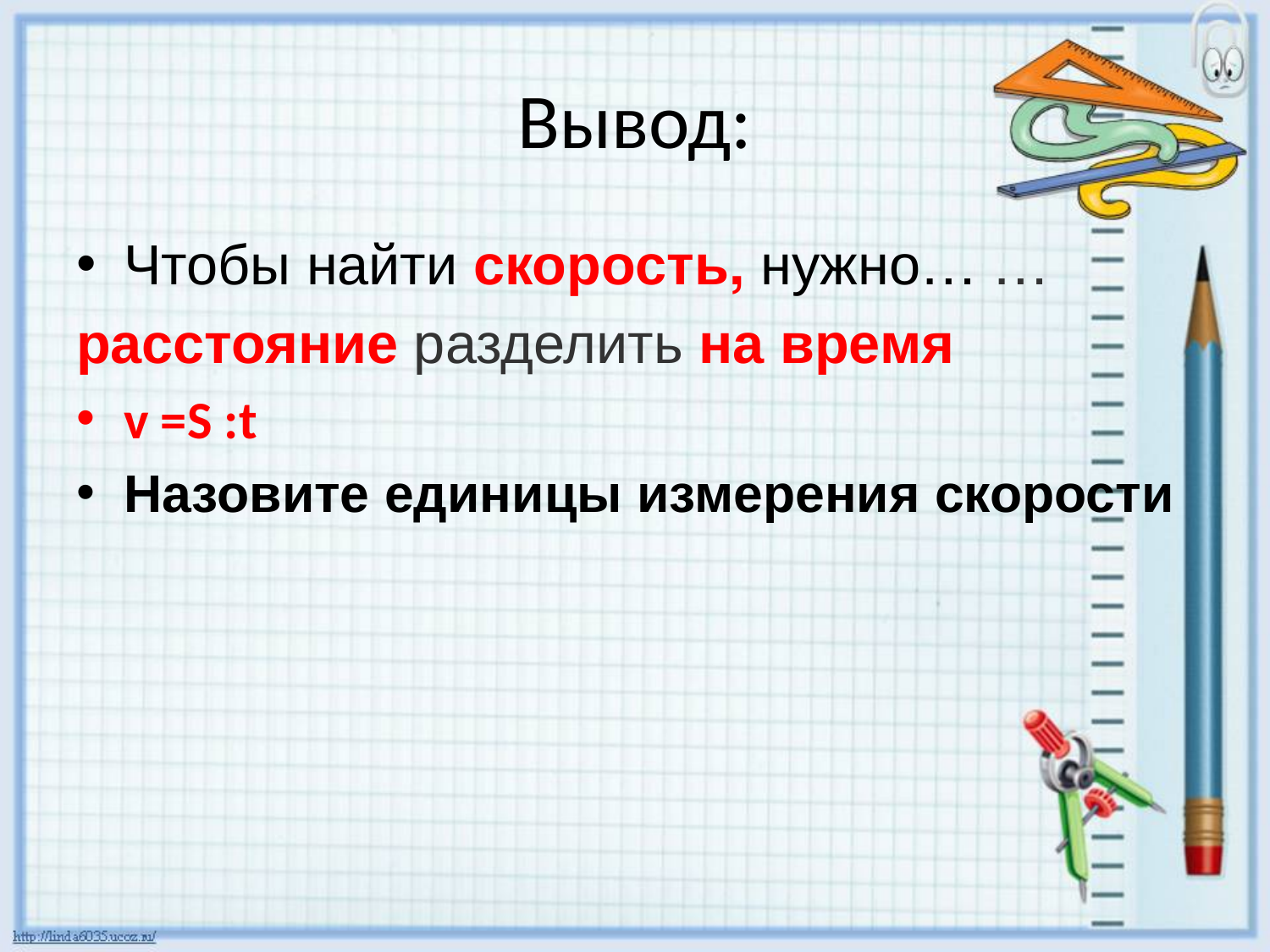

# Вывод:
Чтобы найти скорость, нужно… …
расстояние разделить на время
v =S :t
Назовите единицы измерения скорости